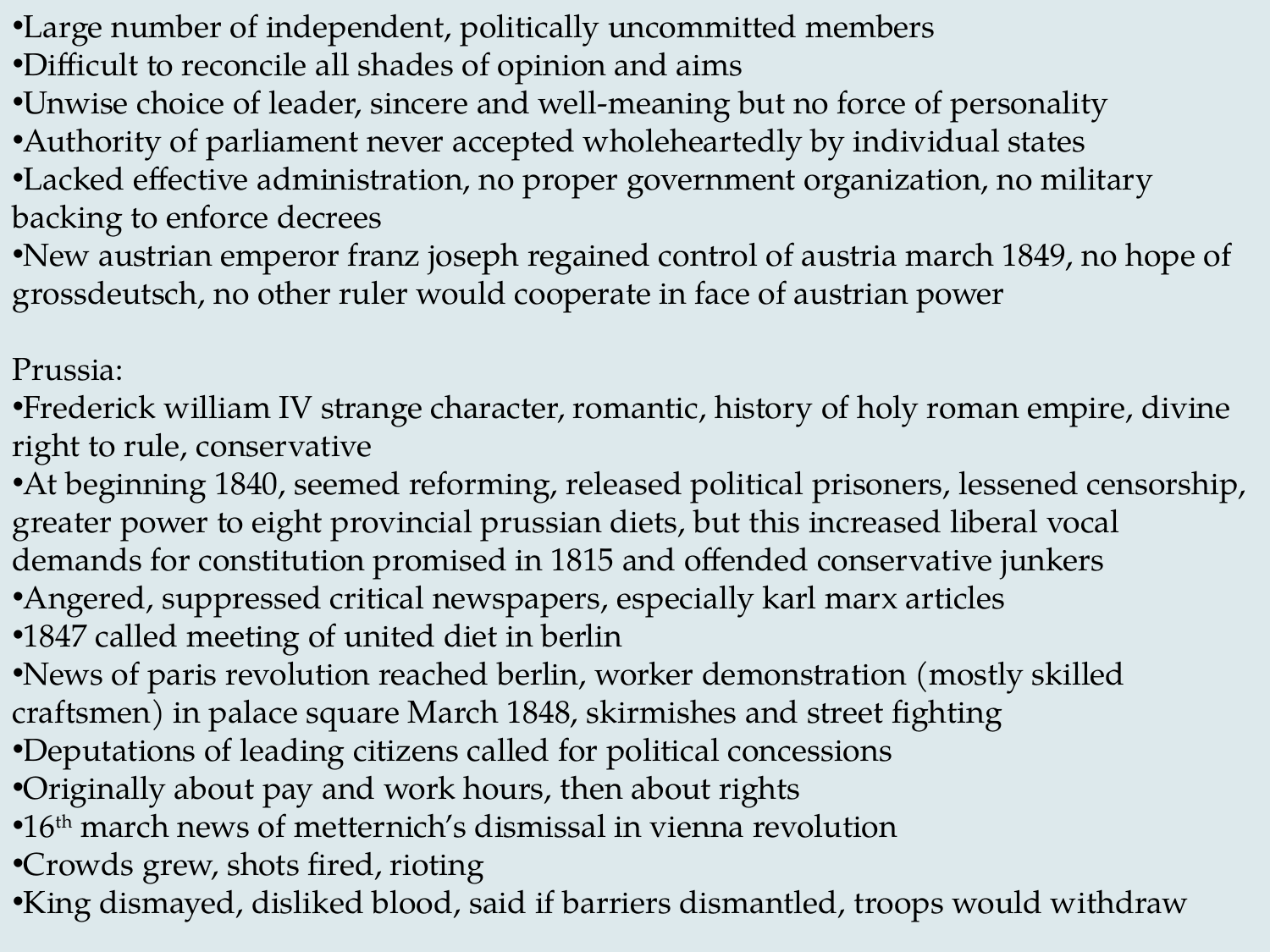

Large number of independent, politically uncommitted members
Difficult to reconcile all shades of opinion and aims
Unwise choice of leader, sincere and well-meaning but no force of personality
Authority of parliament never accepted wholeheartedly by individual states
Lacked effective administration, no proper government organization, no military backing to enforce decrees
New austrian emperor franz joseph regained control of austria march 1849, no hope of grossdeutsch, no other ruler would cooperate in face of austrian power

Prussia:
Frederick william IV strange character, romantic, history of holy roman empire, divine right to rule, conservative
At beginning 1840, seemed reforming, released political prisoners, lessened censorship, greater power to eight provincial prussian diets, but this increased liberal vocal demands for constitution promised in 1815 and offended conservative junkers
Angered, suppressed critical newspapers, especially karl marx articles
1847 called meeting of united diet in berlin
News of paris revolution reached berlin, worker demonstration (mostly skilled craftsmen) in palace square March 1848, skirmishes and street fighting
Deputations of leading citizens called for political concessions
Originally about pay and work hours, then about rights
16th march news of metternich’s dismissal in vienna revolution
Crowds grew, shots fired, rioting
King dismayed, disliked blood, said if barriers dismantled, troops would withdraw